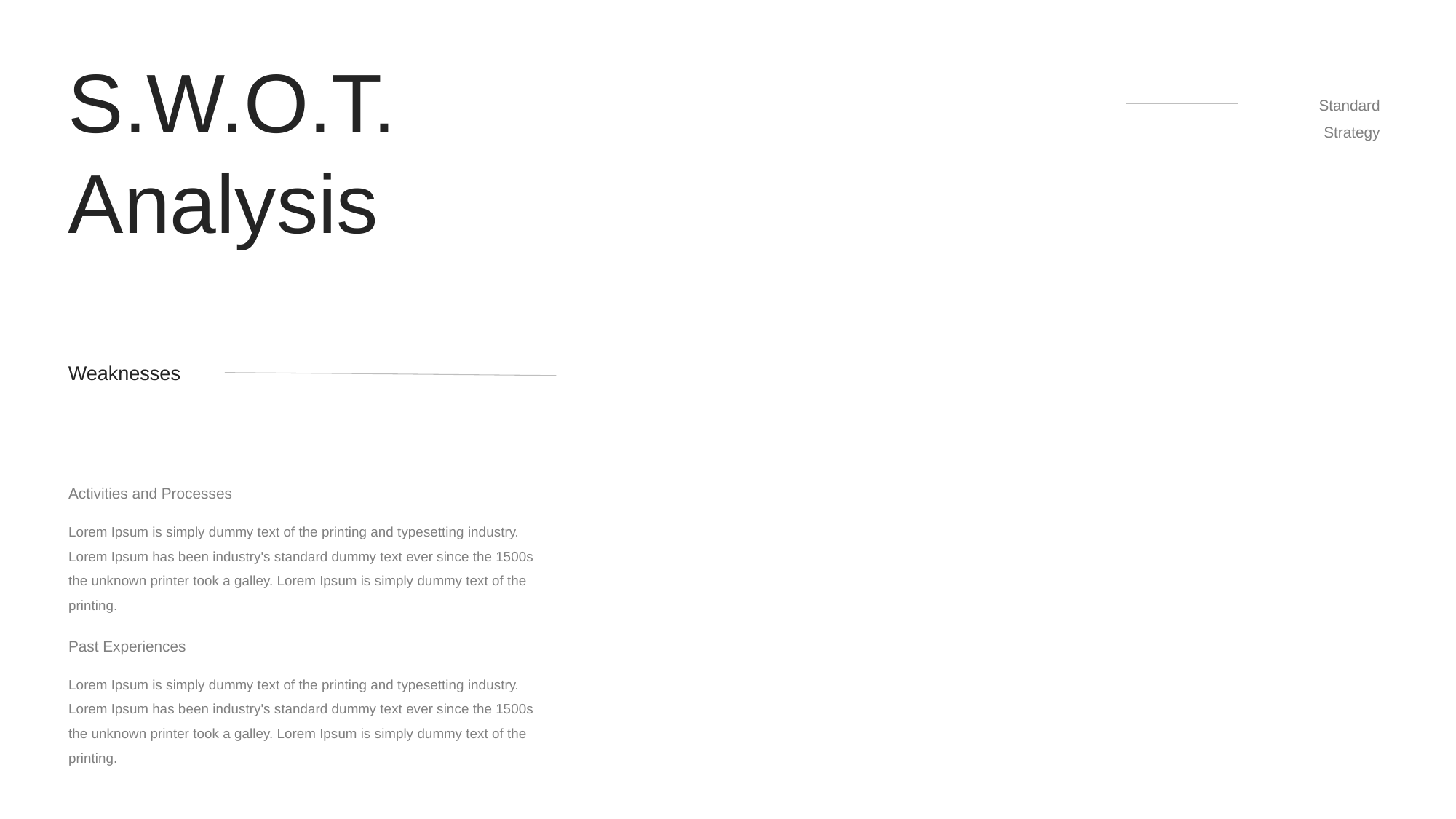

S.W.O.T. Analysis
Standard Strategy

Weaknesses
Activities and Processes
Lorem Ipsum is simply dummy text of the printing and typesetting industry. Lorem Ipsum has been industry's standard dummy text ever since the 1500s the unknown printer took a galley. Lorem Ipsum is simply dummy text of the printing.
Past Experiences
Lorem Ipsum is simply dummy text of the printing and typesetting industry. Lorem Ipsum has been industry's standard dummy text ever since the 1500s the unknown printer took a galley. Lorem Ipsum is simply dummy text of the printing.